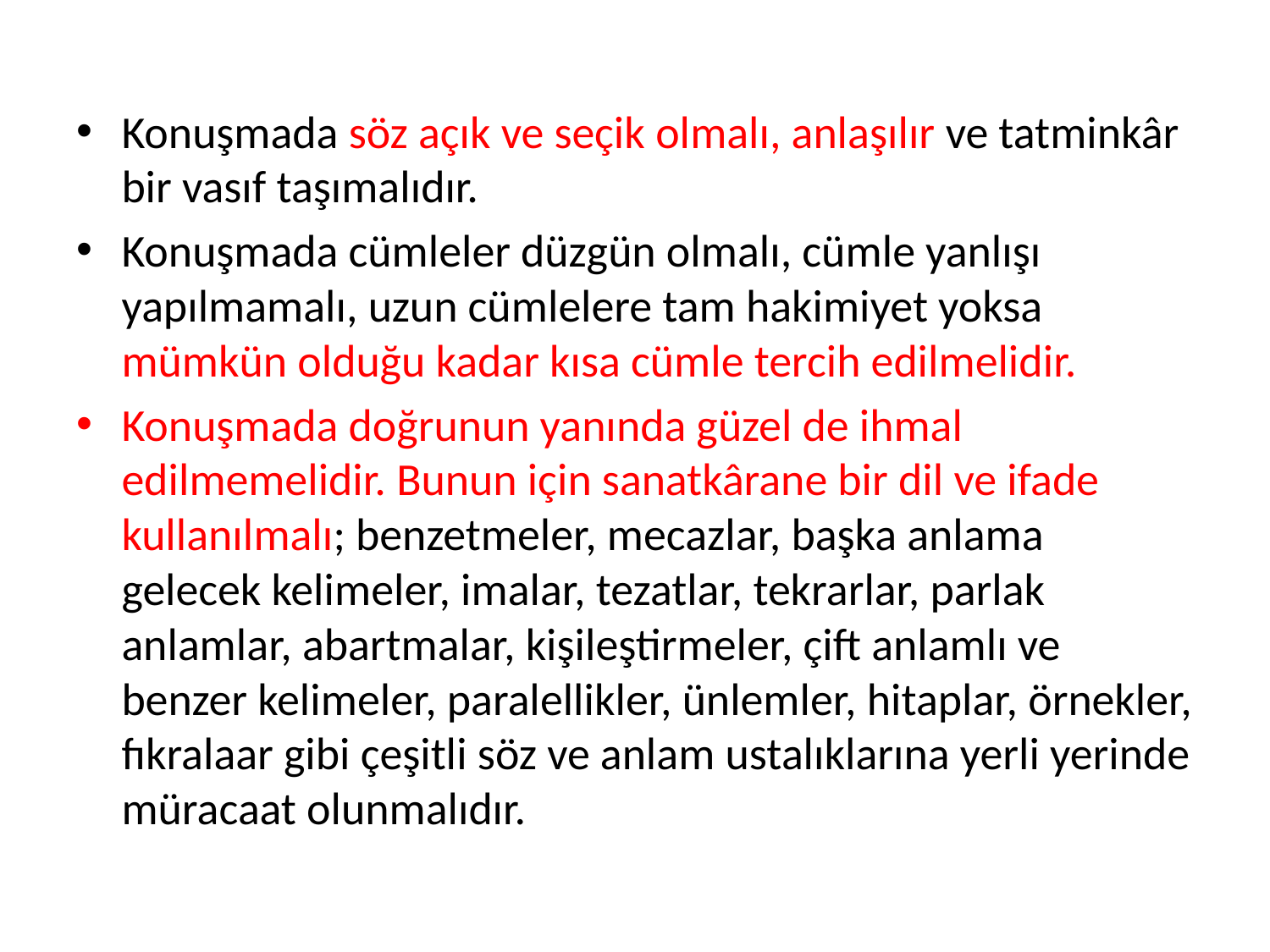

Konuşmada söz açık ve seçik olmalı, anlaşılır ve tatminkâr bir vasıf taşımalıdır.
Konuşmada cümleler düzgün olmalı, cümle yanlışı yapılmamalı, uzun cümlelere tam hakimiyet yoksa mümkün olduğu kadar kısa cümle tercih edilmelidir.
Konuşmada doğrunun yanında güzel de ihmal edilmemelidir. Bunun için sanatkârane bir dil ve ifade kullanılmalı; benzetmeler, mecazlar, başka anlama gelecek kelimeler, imalar, tezatlar, tekrarlar, parlak anlamlar, abartmalar, kişileştirmeler, çift anlamlı ve benzer kelimeler, paralellikler, ünlemler, hitaplar, örnekler, fıkralaar gibi çeşitli söz ve anlam ustalıklarına yerli yerinde müracaat olunmalıdır.